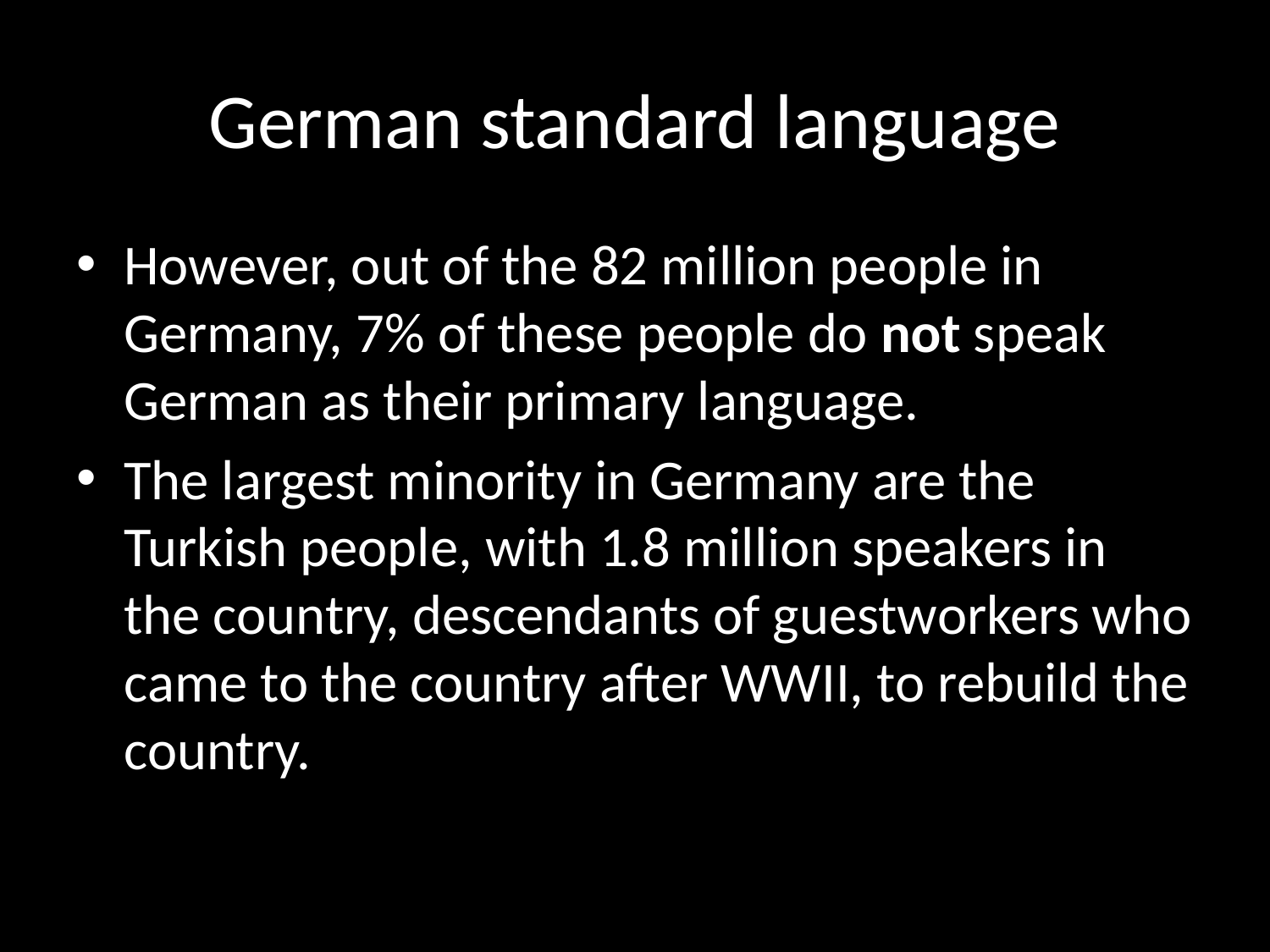

# German standard language
However, out of the 82 million people in Germany, 7% of these people do not speak German as their primary language.
The largest minority in Germany are the Turkish people, with 1.8 million speakers in the country, descendants of guestworkers who came to the country after WWII, to rebuild the country.